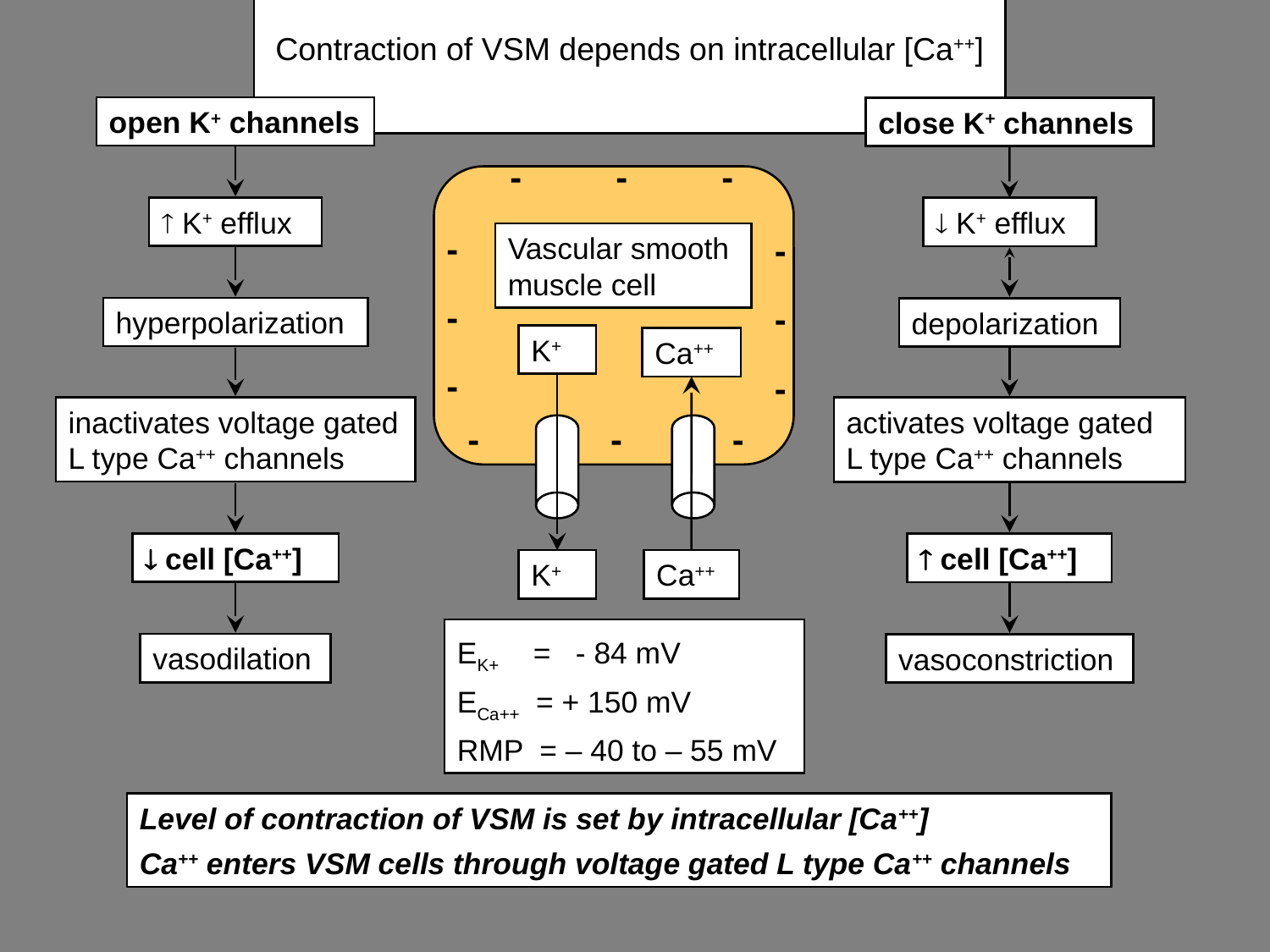

# Contraction of VSM depends on intracellular [Ca++]
open K+ channels
↑ K+ efflux
hyperpolarization
inactivates voltage gated L type Ca++ channels
↓ cell [Ca++]
vasodilation
close K+ channels
↓ K+ efflux
depolarization
activates voltage gated L type Ca++ channels
↑ cell [Ca++]
vasoconstriction
-
-
-

-
Vascular smooth muscle cell
-
-
-
K+
Ca++
-
-
-
-
-

K+
Ca++
EK+     =   - 84 mV
ECa++  = + 150 mV
RMP  = – 40 to – 55 mV
Level of contraction of VSM is set by intracellular [Ca++]
Ca++ enters VSM cells through voltage gated L type Ca++ channels